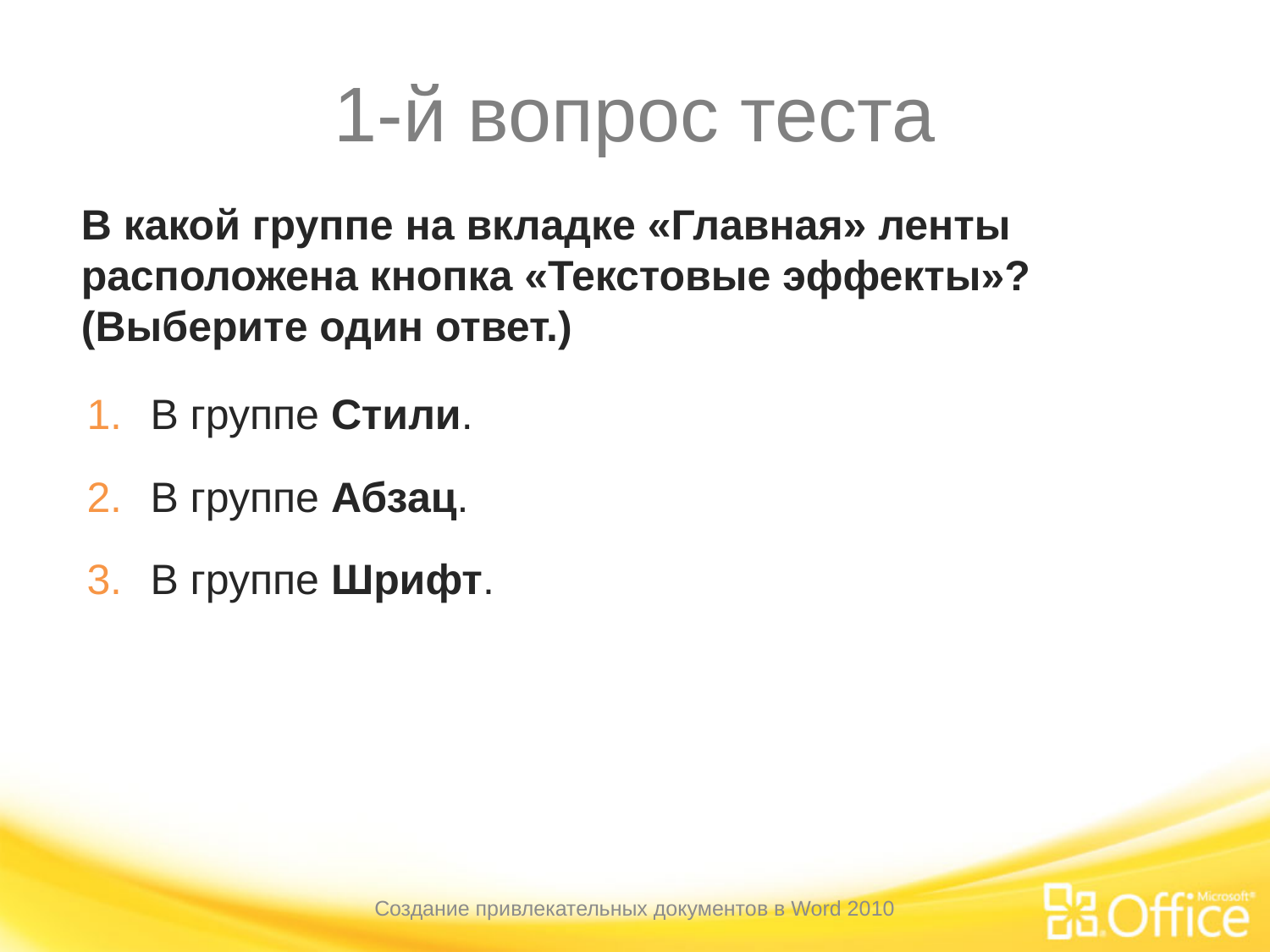

# 1-й вопрос теста
В какой группе на вкладке «Главная» ленты расположена кнопка «Текстовые эффекты»? (Выберите один ответ.)
В группе Стили.
В группе Абзац.
В группе Шрифт.
Создание привлекательных документов в Word 2010